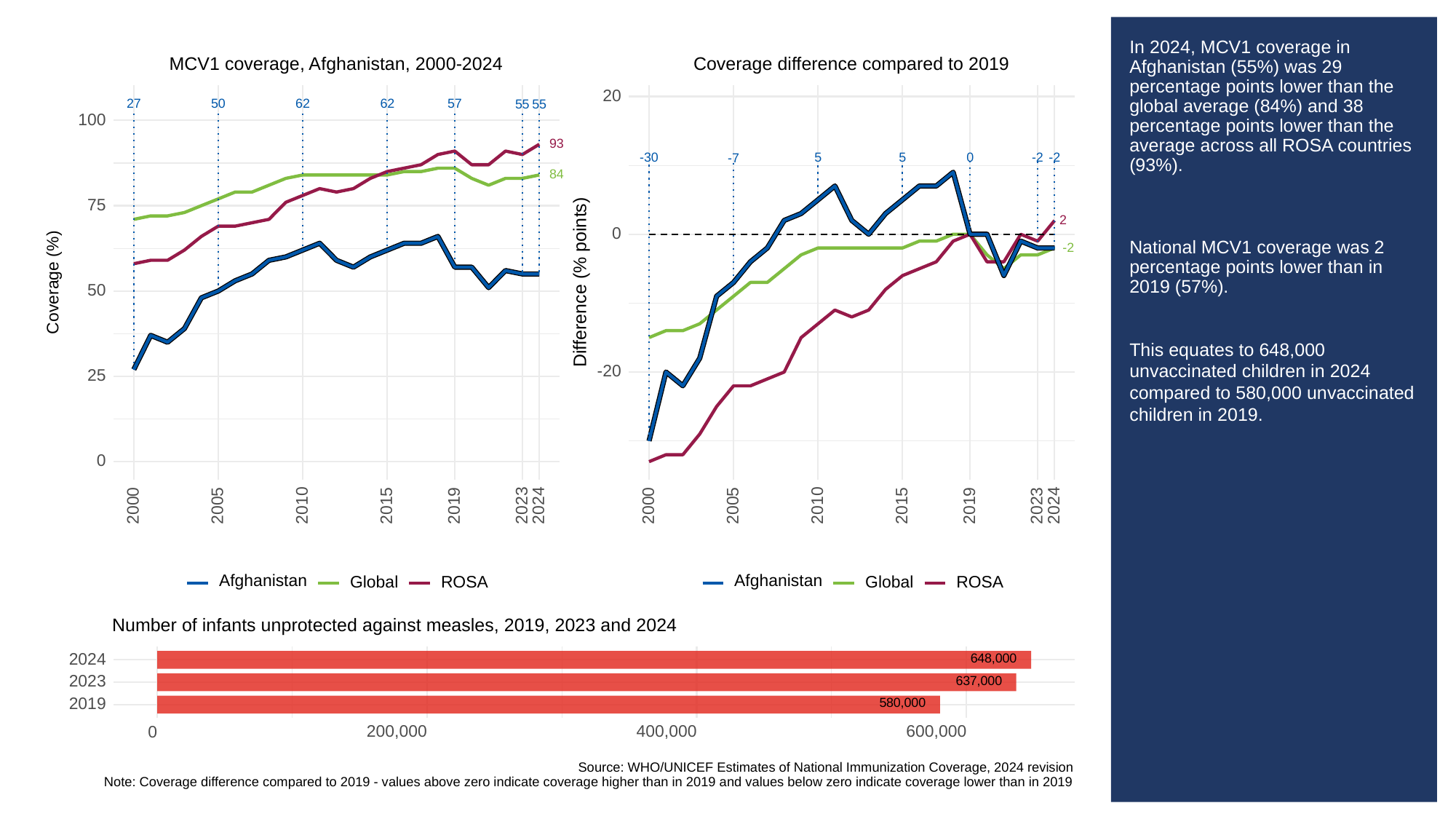

# In 2024, MCV1 coverage in Afghanistan (55%) was 29 percentage points lower than the global average (84%) and 38 percentage points lower than the average across all ROSA countries (93%).

National MCV1 coverage was 2 percentage points lower than in 2019 (57%).

This equates to 648,000 unvaccinated children in 2024 compared to 580,000 unvaccinated children in 2019.

MCV1 coverage, Afghanistan, 2000-2024
Coverage difference compared to 2019

20

50
62
62
27
57
55
55

100

93

-30
0
-2
-2
5
5
-7

84

75

2

0

-2

Difference (% points)
Coverage (%)
50

-20
25

0

2023
2023
2000
2005
2010
2015
2019
2024
2000
2005
2010
2015
2019
2024
Afghanistan
Afghanistan
ROSA
ROSA
Global
Global

Number of infants unprotected against measles, 2019, 2023 and 2024

648,000
2024

637,000
2023

580,000
2019

200,000
400,000
600,000
0
Source: WHO/UNICEF Estimates of National Immunization Coverage, 2024 revision
Note: Coverage difference compared to 2019 - values above zero indicate coverage higher than in 2019 and values below zero indicate coverage lower than in 2019